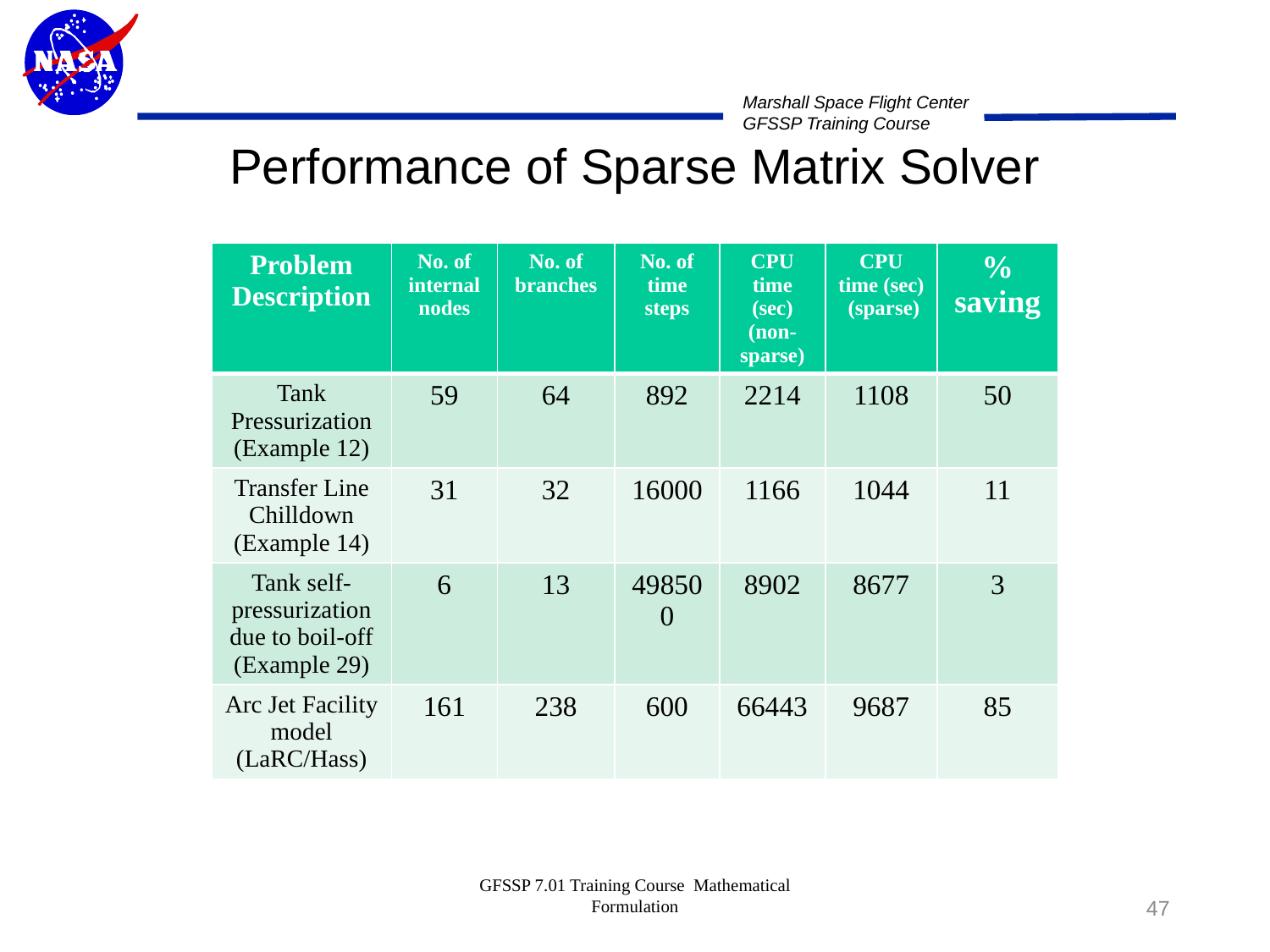

# Performance of Sparse Matrix Solver
| Problem Description | No. of internal nodes | No. of branches | No. of time steps | CPU time (sec) (non-sparse) | CPU time (sec) (sparse) | % saving |
| --- | --- | --- | --- | --- | --- | --- |
| Tank Pressurization (Example 12) | 59 | 64 | 892 | 2214 | 1108 | 50 |
| Transfer Line Chilldown (Example 14) | 31 | 32 | 16000 | 1166 | 1044 | 11 |
| Tank self-pressurization due to boil-off (Example 29) | 6 | 13 | 498500 | 8902 | 8677 | 3 |
| Arc Jet Facility model (LaRC/Hass) | 161 | 238 | 600 | 66443 | 9687 | 85 |
GFSSP 7.01 Training Course  Mathematical Formulation
47